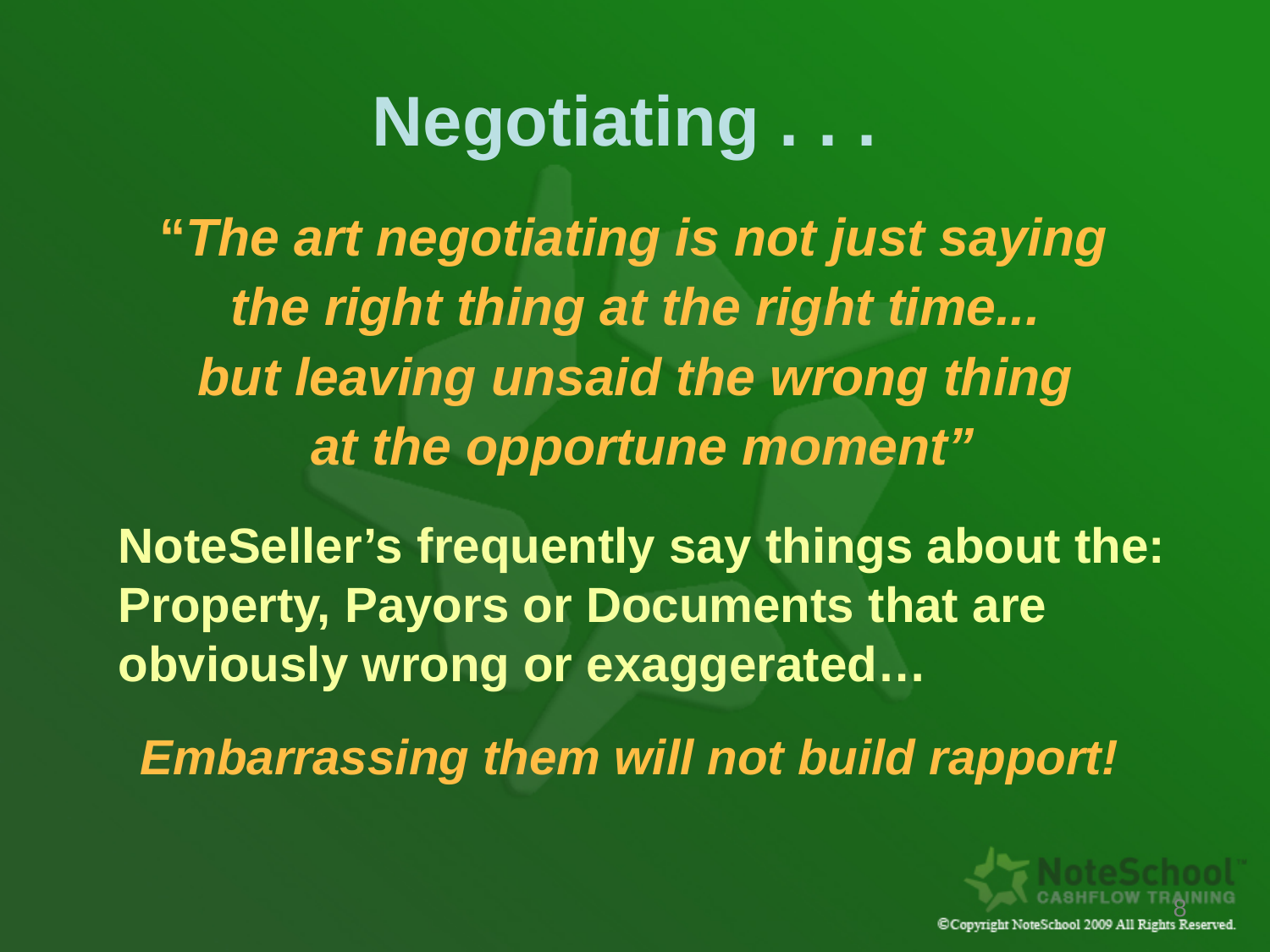

# Negotiating . . .
  “The art negotiating is not just saying the right thing at the right time...
but leaving unsaid the wrong thing
at the opportune moment”
NoteSeller’s frequently say things about the: Property, Payors or Documents that are obviously wrong or exaggerated…
Embarrassing them will not build rapport!